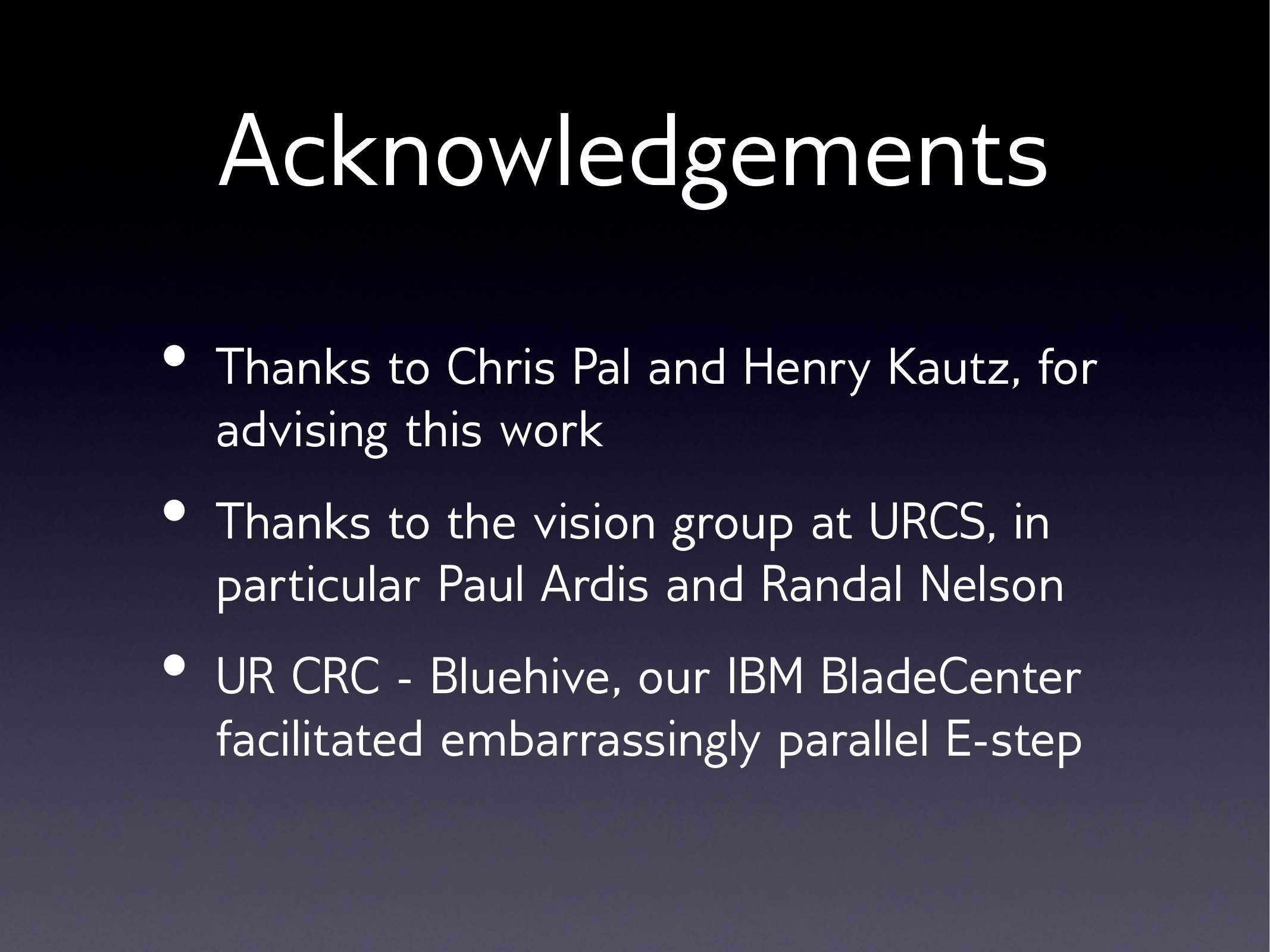

# Acknowledgements
Thanks to Chris Pal and Henry Kautz, for advising this work
Thanks to the vision group at URCS, in particular Paul Ardis and Randal Nelson
UR CRC - Bluehive, our IBM BladeCenter facilitated embarrassingly parallel E-step